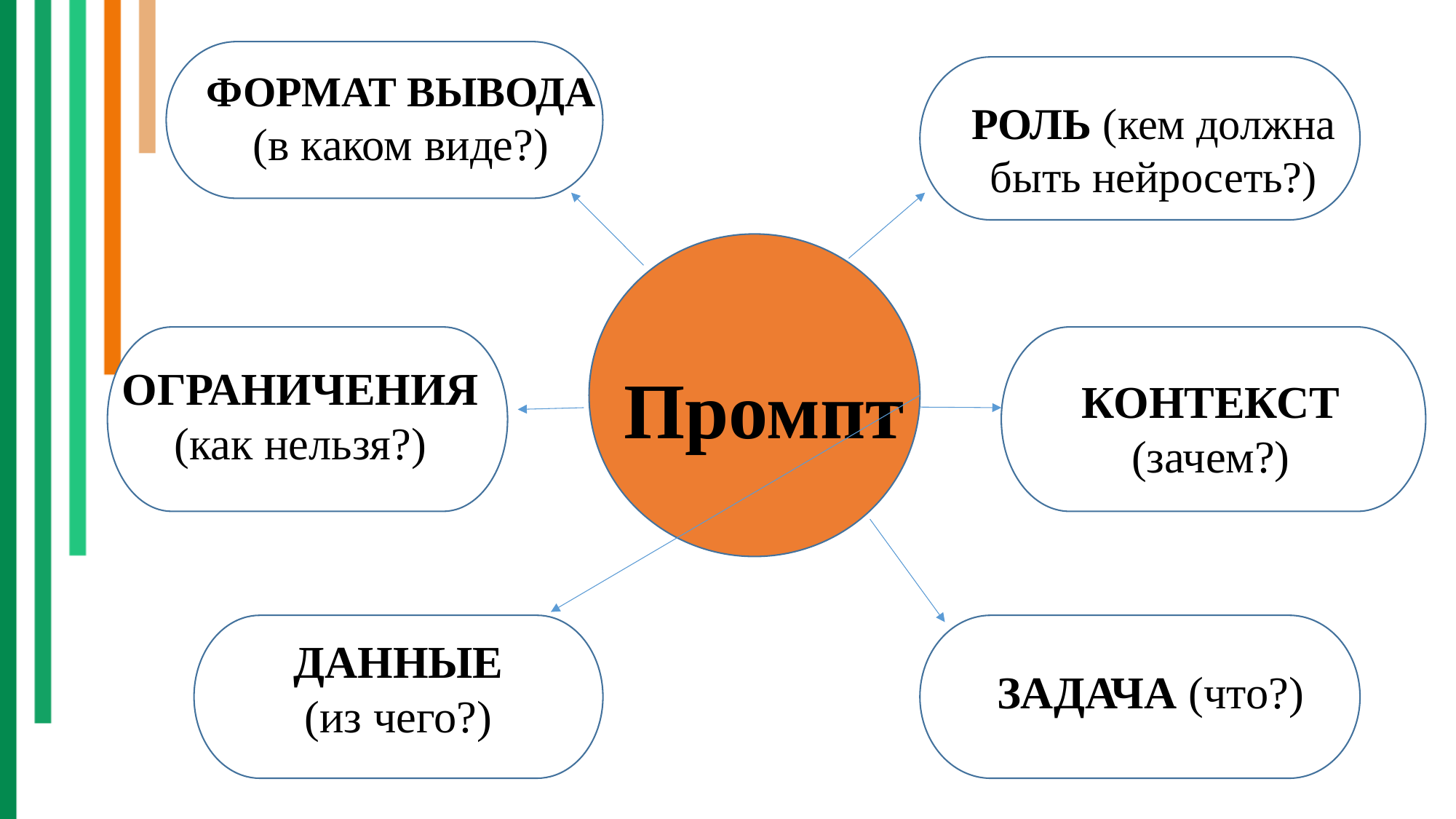

ФОРМАТ ВЫВОДА
(в каком виде?)

РОЛЬ (кем должна быть нейросеть?)

ОГРАНИЧЕНИЯ (как нельзя?)

КОНТЕКСТ (зачем?)
Промпт

ДАННЫЕ (из чего?)

ЗАДАЧА (что?)